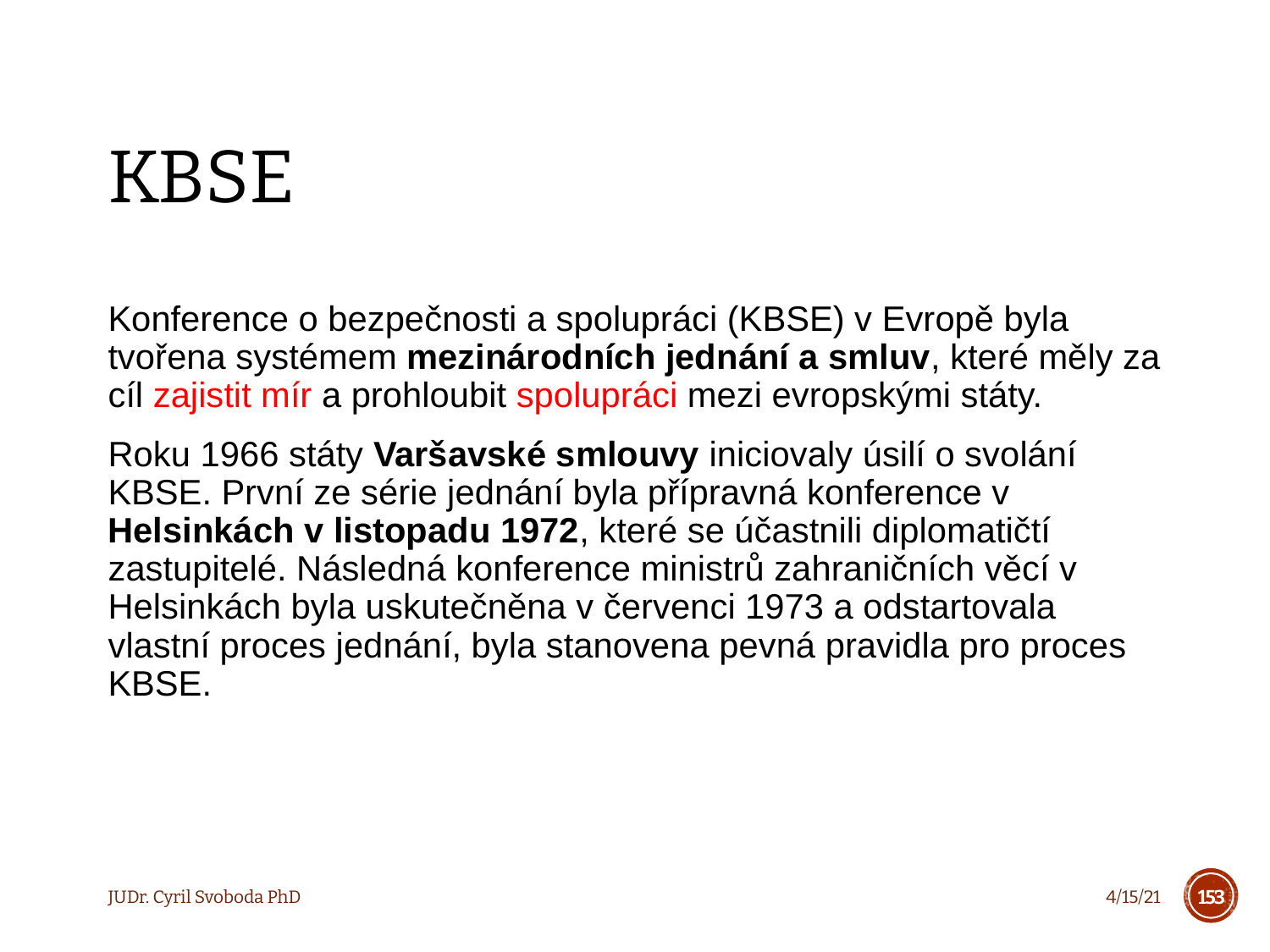

# KBSE
Konference o bezpečnosti a spolupráci (KBSE) v Evropě byla tvořena systémem mezinárodních jednání a smluv, které měly za cíl zajistit mír a prohloubit spolupráci mezi evropskými státy.
Roku 1966 státy Varšavské smlouvy iniciovaly úsilí o svolání KBSE. První ze série jednání byla přípravná konference v Helsinkách v listopadu 1972, které se účastnili diplomatičtí zastupitelé. Následná konference ministrů zahraničních věcí v Helsinkách byla uskutečněna v červenci 1973 a odstartovala vlastní proces jednání, byla stanovena pevná pravidla pro proces KBSE.
JUDr. Cyril Svoboda PhD
4/15/21
153